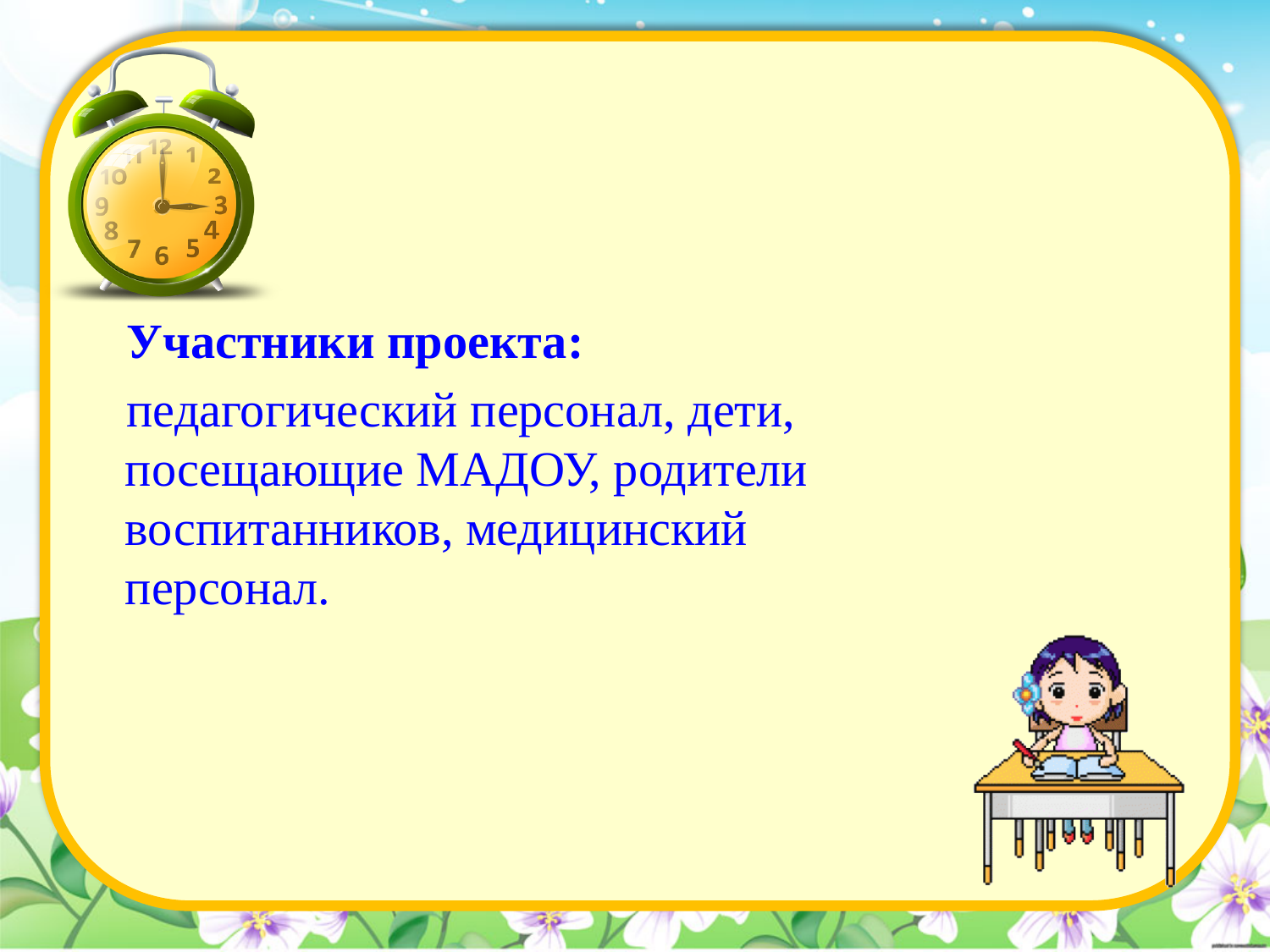

#

    Участники проекта:
    педагогический персонал, дети, посещающие МАДОУ, родители воспитанников, медицинский персонал.